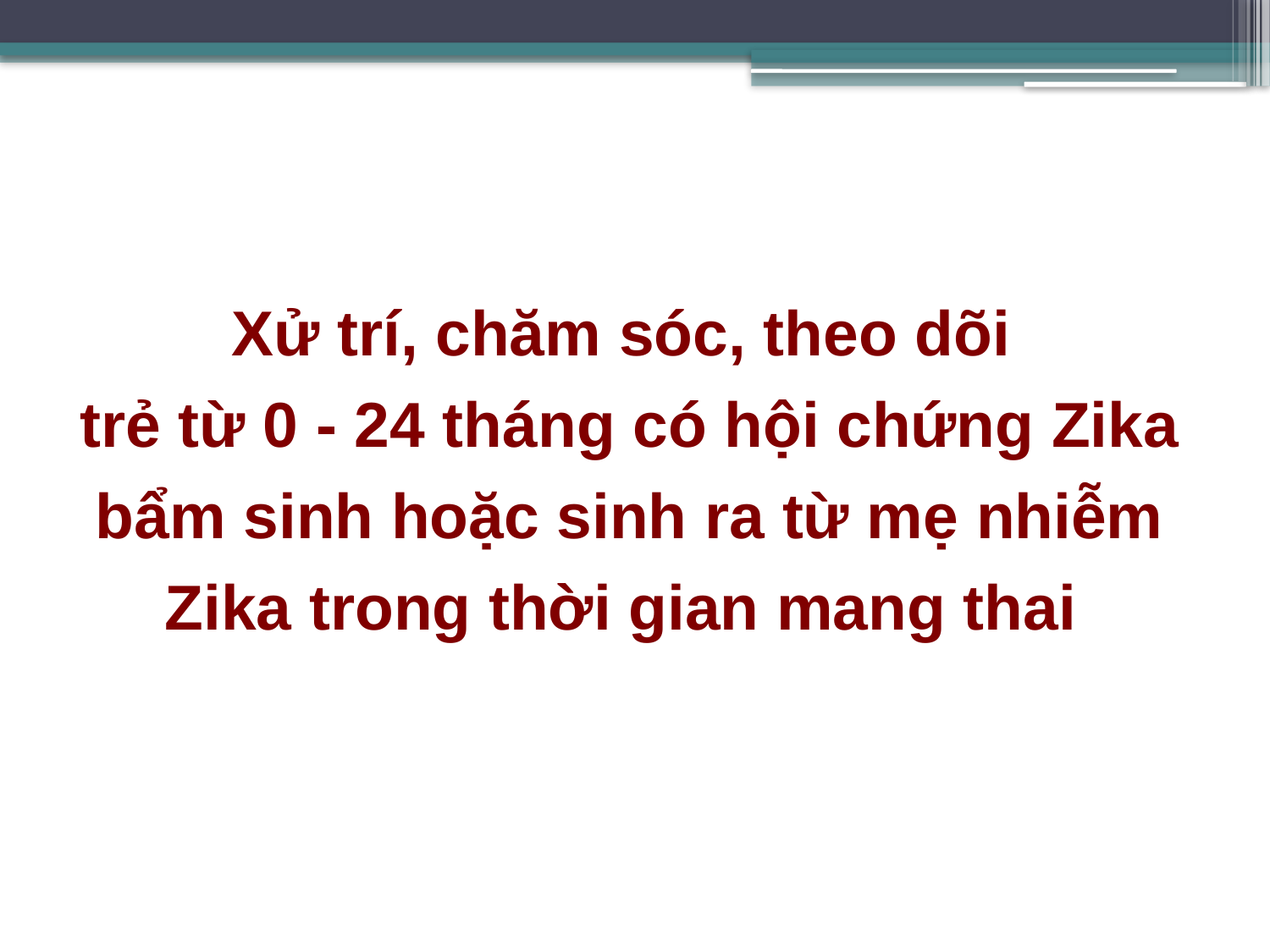

# Xử trí, chăm sóc, theo dõi trẻ từ 0 - 24 tháng có hội chứng Zika bẩm sinh hoặc sinh ra từ mẹ nhiễm Zika trong thời gian mang thai